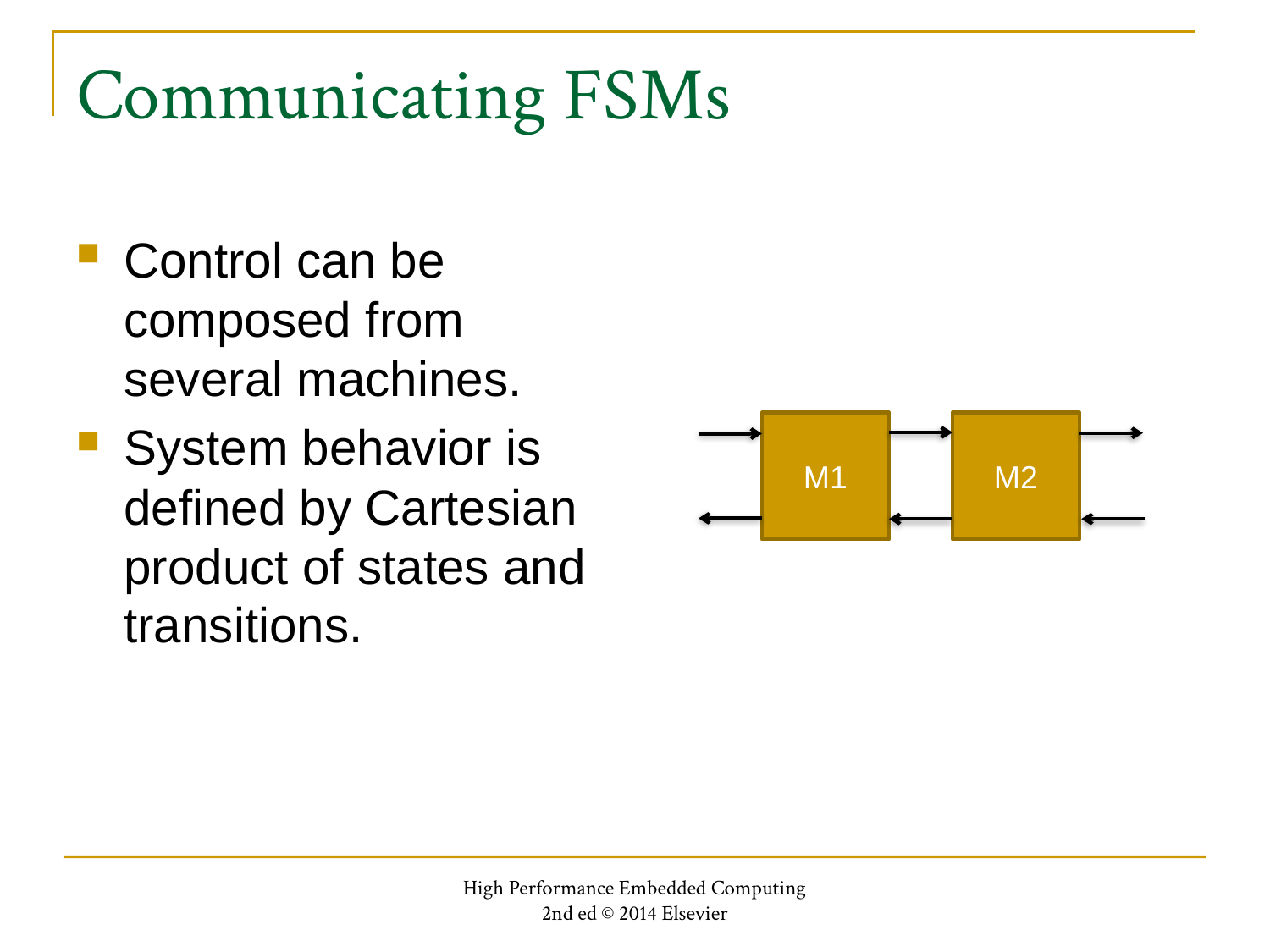

# Communicating FSMs
Control can be composed from several machines.
System behavior is defined by Cartesian product of states and transitions.
M1
M2
High Performance Embedded Computing 2nd ed © 2014 Elsevier